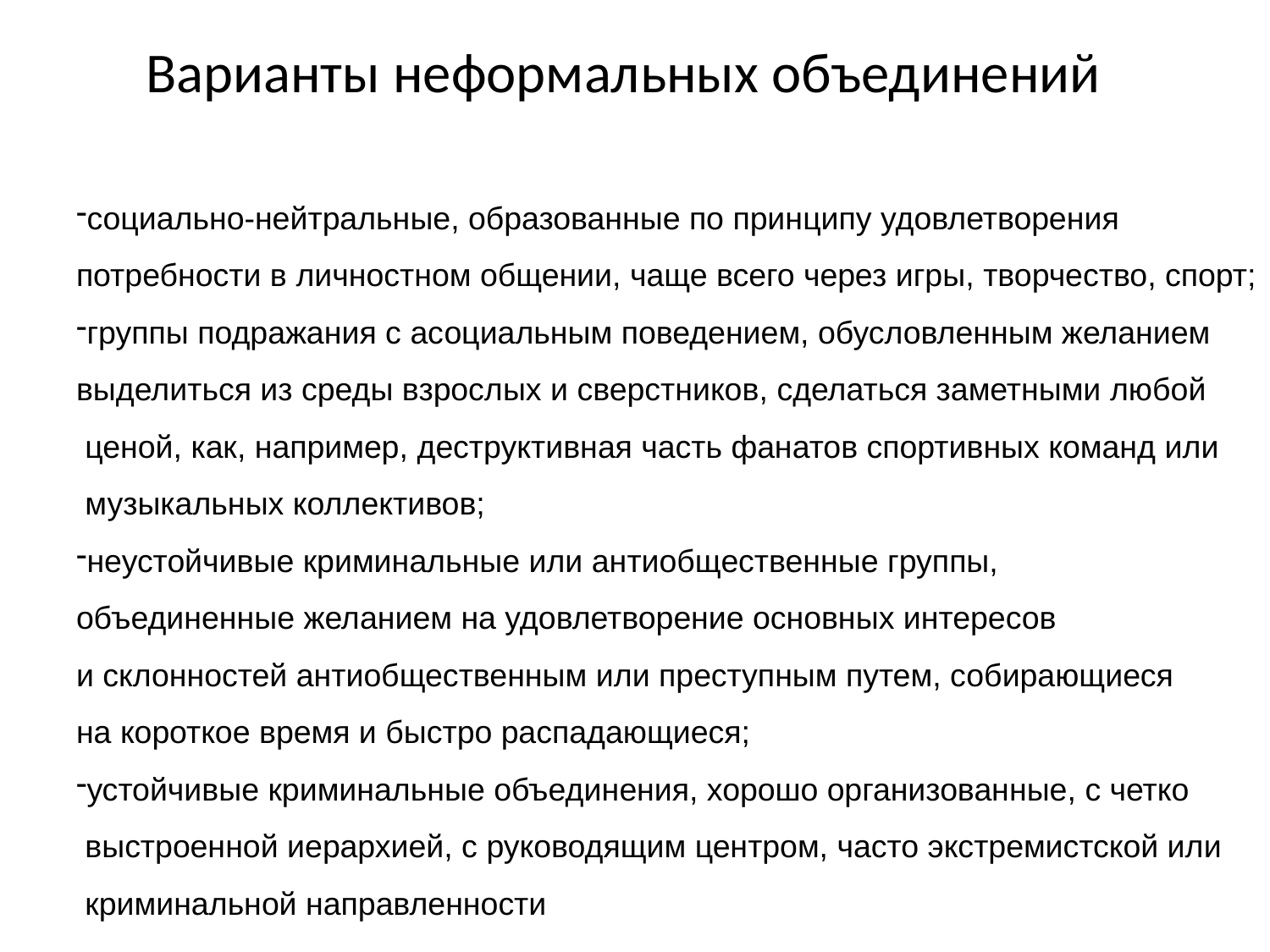

Варианты неформальных объединений
социально-нейтральные, образованные по принципу удовлетворения
потребности в личностном общении, чаще всего через игры, творчество, спорт;
группы подражания с асоциальным поведением, обусловленным желанием
выделиться из среды взрослых и сверстников, сделаться заметными любой
 ценой, как, например, деструктивная часть фанатов спортивных команд или
 музыкальных коллективов;
неустойчивые криминальные или антиобщественные группы,
объединенные желанием на удовлетворение основных интересов
и склонностей антиобщественным или преступным путем, собирающиеся
на короткое время и быстро распадающиеся;
устойчивые криминальные объединения, хорошо организованные, с четко
 выстроенной иерархией, с руководящим центром, часто экстремистской или
 криминальной направленности